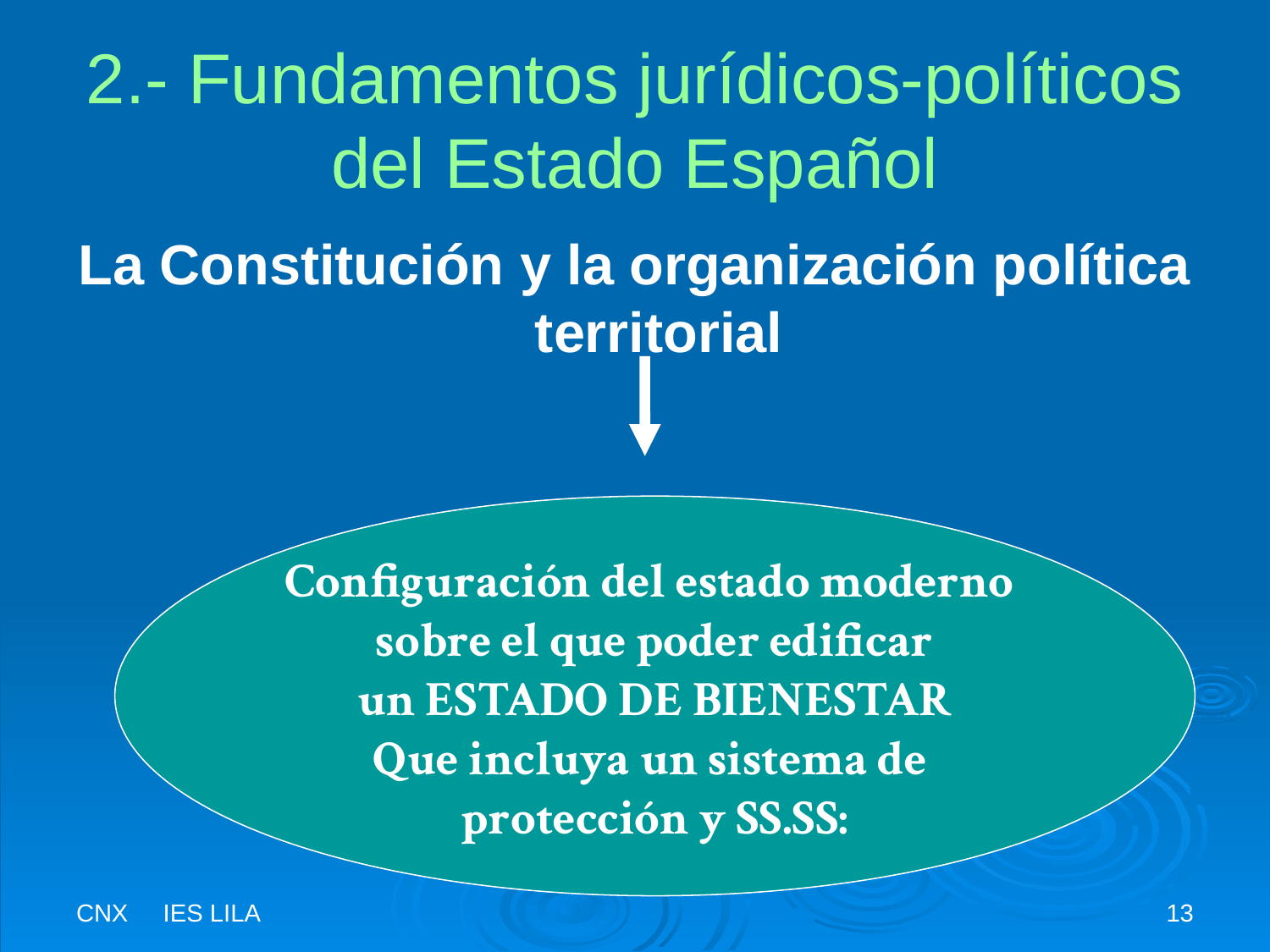

# 2.- Fundamentos jurídicos-políticos del Estado Español
La Constitución y la organización política territorial

Configuración del estado moderno
sobre el que poder edificar
 un ESTADO DE BIENESTAR
Que incluya un sistema de
protección y SS.SS:
CNX     IES LILA
13